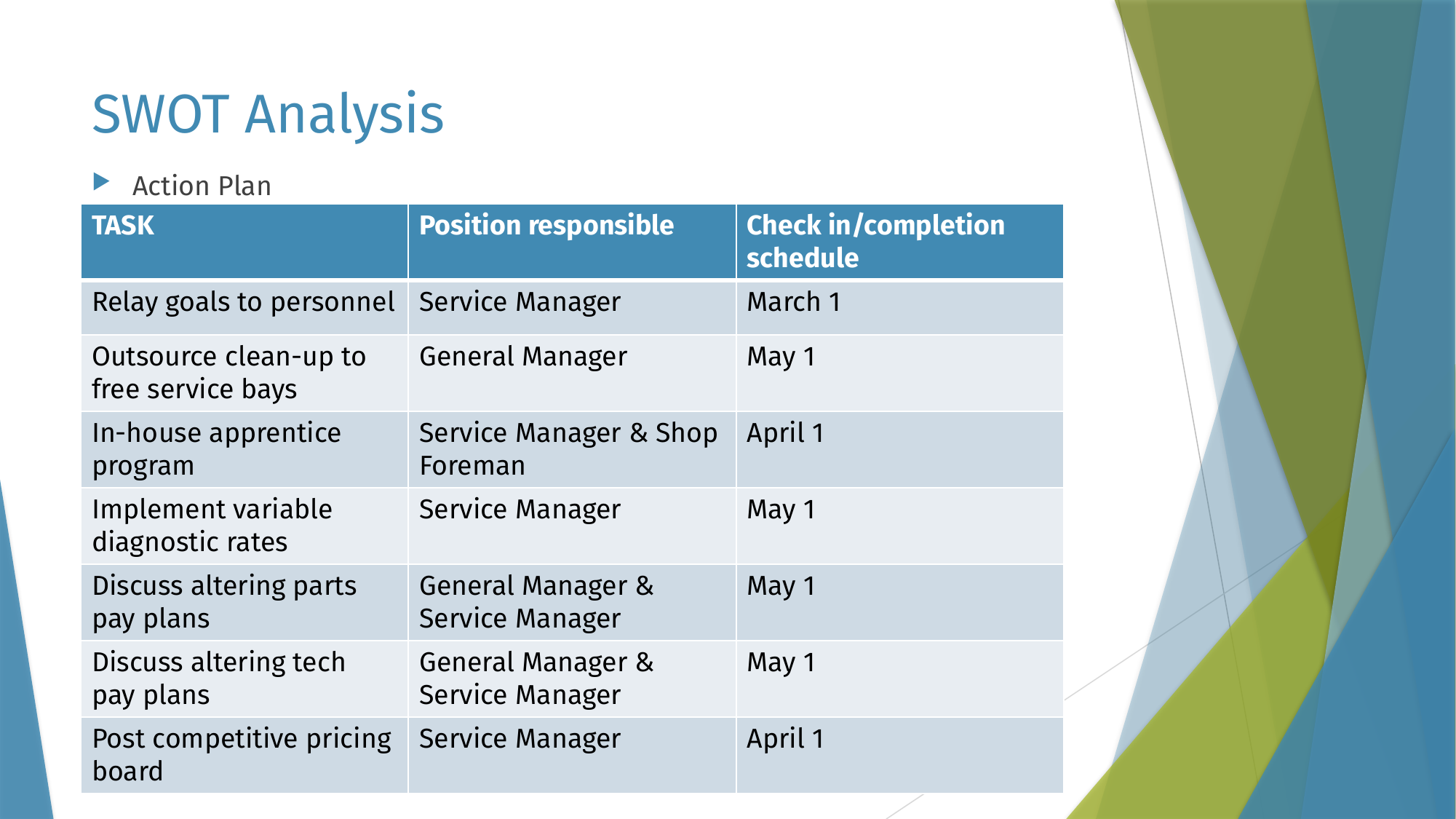

# SWOT Analysis
Action Plan

| TASK | Position responsible | Check in/completion schedule |
| --- | --- | --- |
| Relay goals to personnel | Service Manager | March 1 |
| Outsource clean-up to free service bays | General Manager | May 1 |
| In-house apprentice program | Service Manager & Shop Foreman | April 1 |
| Implement variable diagnostic rates | Service Manager | May 1 |
| Discuss altering parts pay plans | General Manager & Service Manager | May 1 |
| Discuss altering tech pay plans | General Manager & Service Manager | May 1 |
| Post competitive pricing board | Service Manager | April 1 |